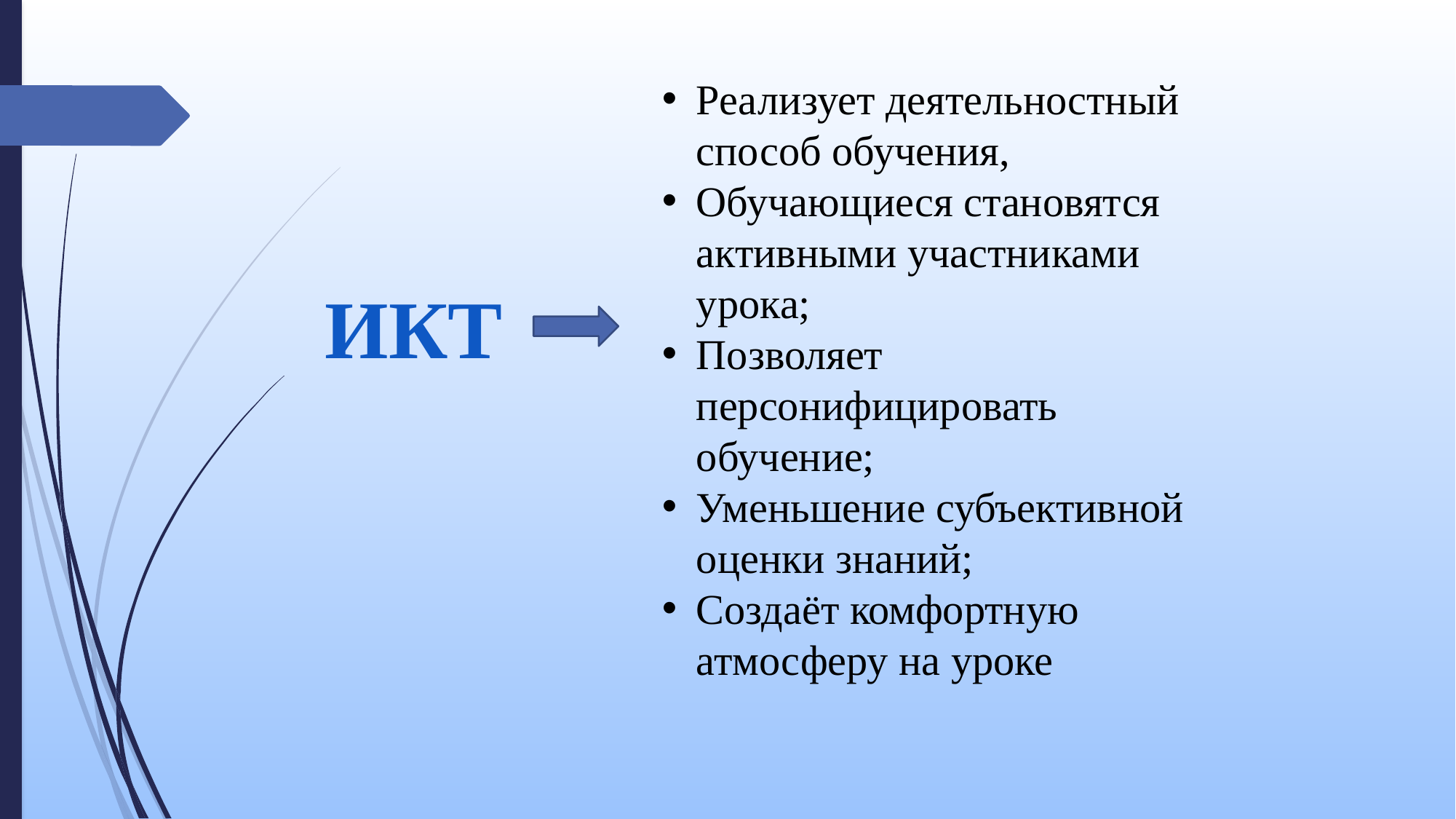

Реализует деятельностный способ обучения,
Обучающиеся становятся активными участниками урока;
Позволяет персонифицировать обучение;
Уменьшение субъективной оценки знаний;
Создаёт комфортную атмосферу на уроке
ИКТ